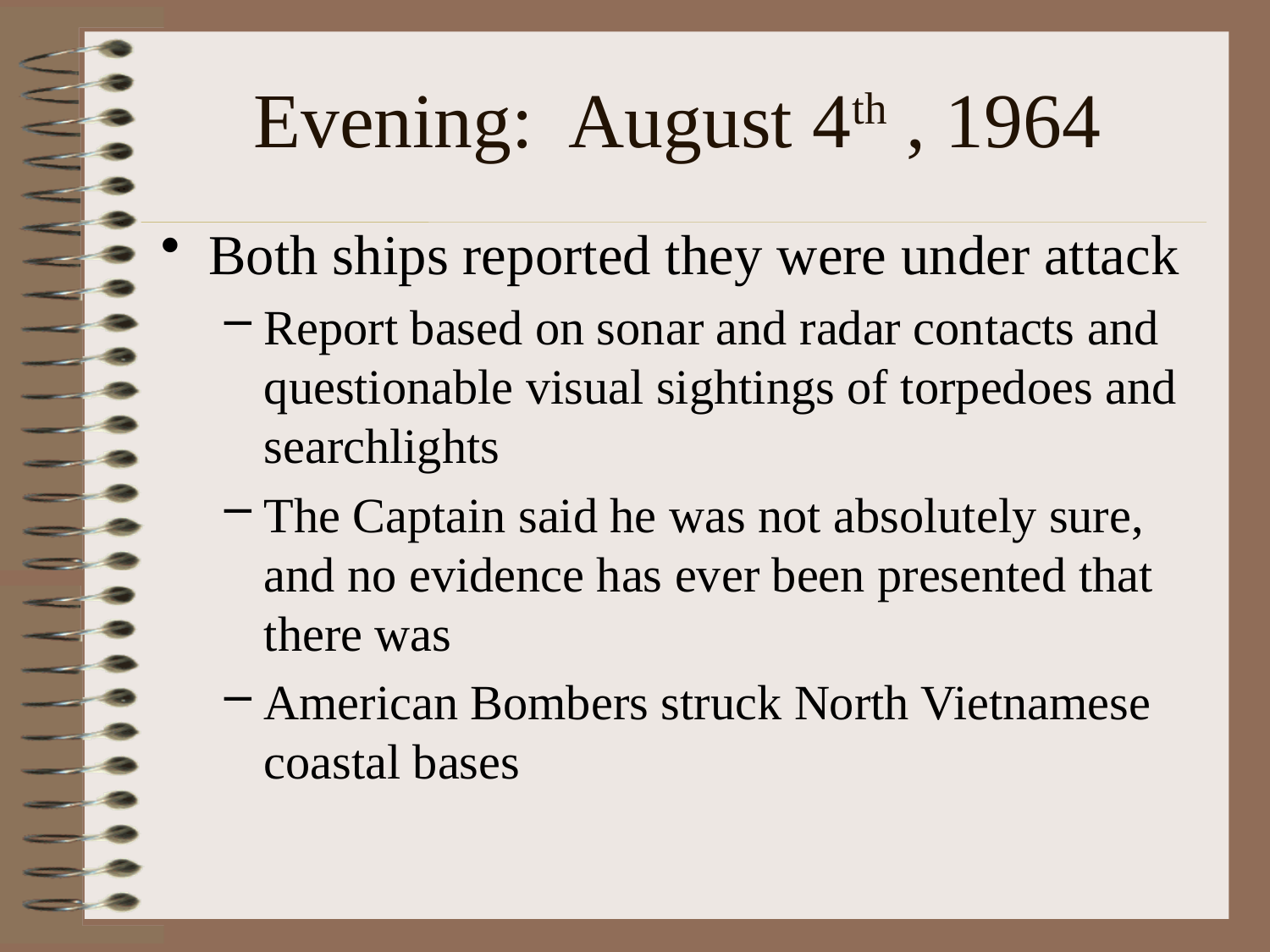

# Evening:  August 4th , 1964
Both ships reported they were under attack
Report based on sonar and radar contacts and questionable visual sightings of torpedoes and searchlights
The Captain said he was not absolutely sure, and no evidence has ever been presented that there was
American Bombers struck North Vietnamese coastal bases